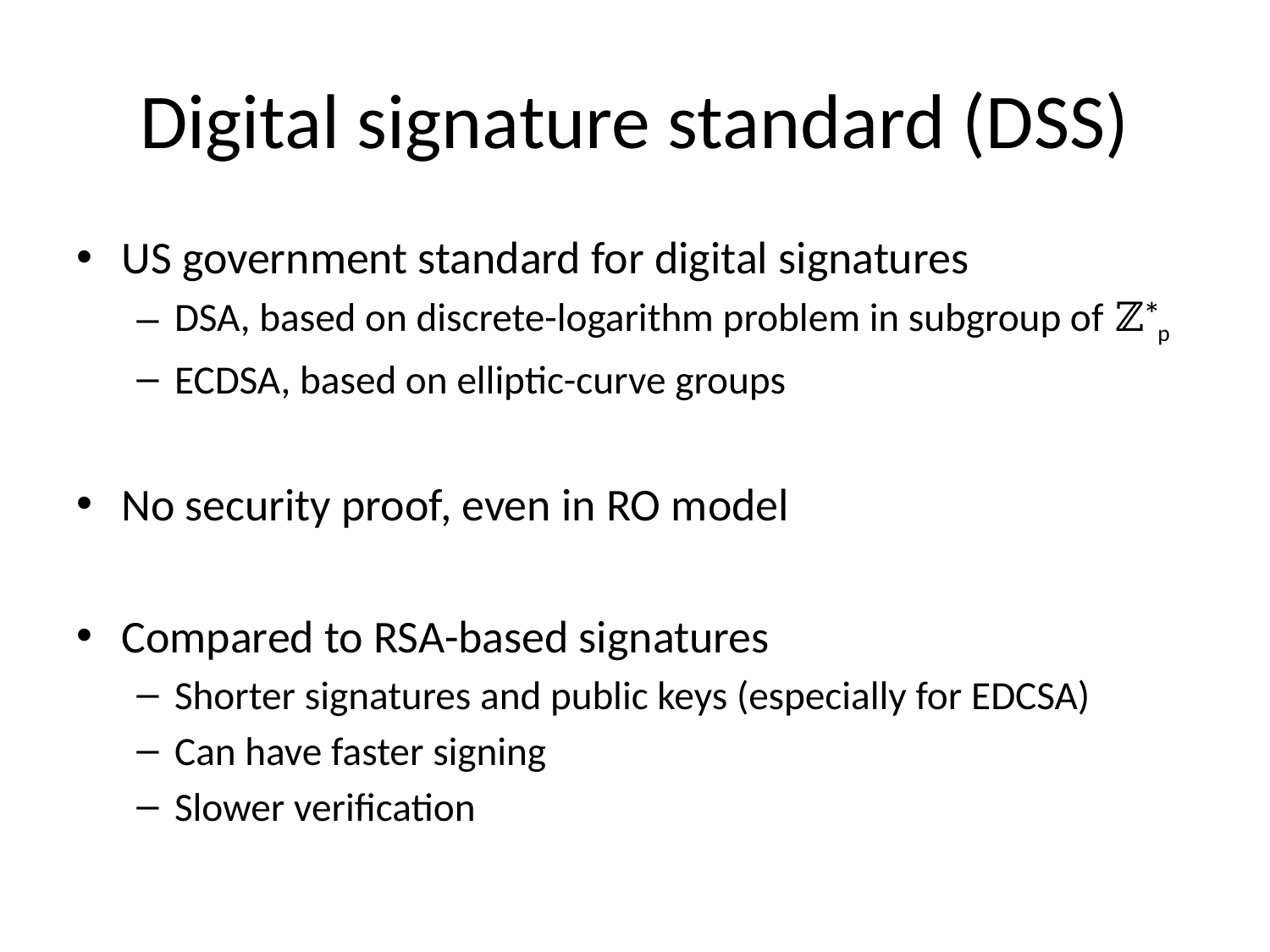

# Digital signature standard (DSS)
US government standard for digital signatures
DSA, based on discrete-logarithm problem in subgroup of ℤ*p
ECDSA, based on elliptic-curve groups

No security proof, even in RO model

Compared to RSA-based signatures
Shorter signatures and public keys (especially for EDCSA)
Can have faster signing
Slower verification